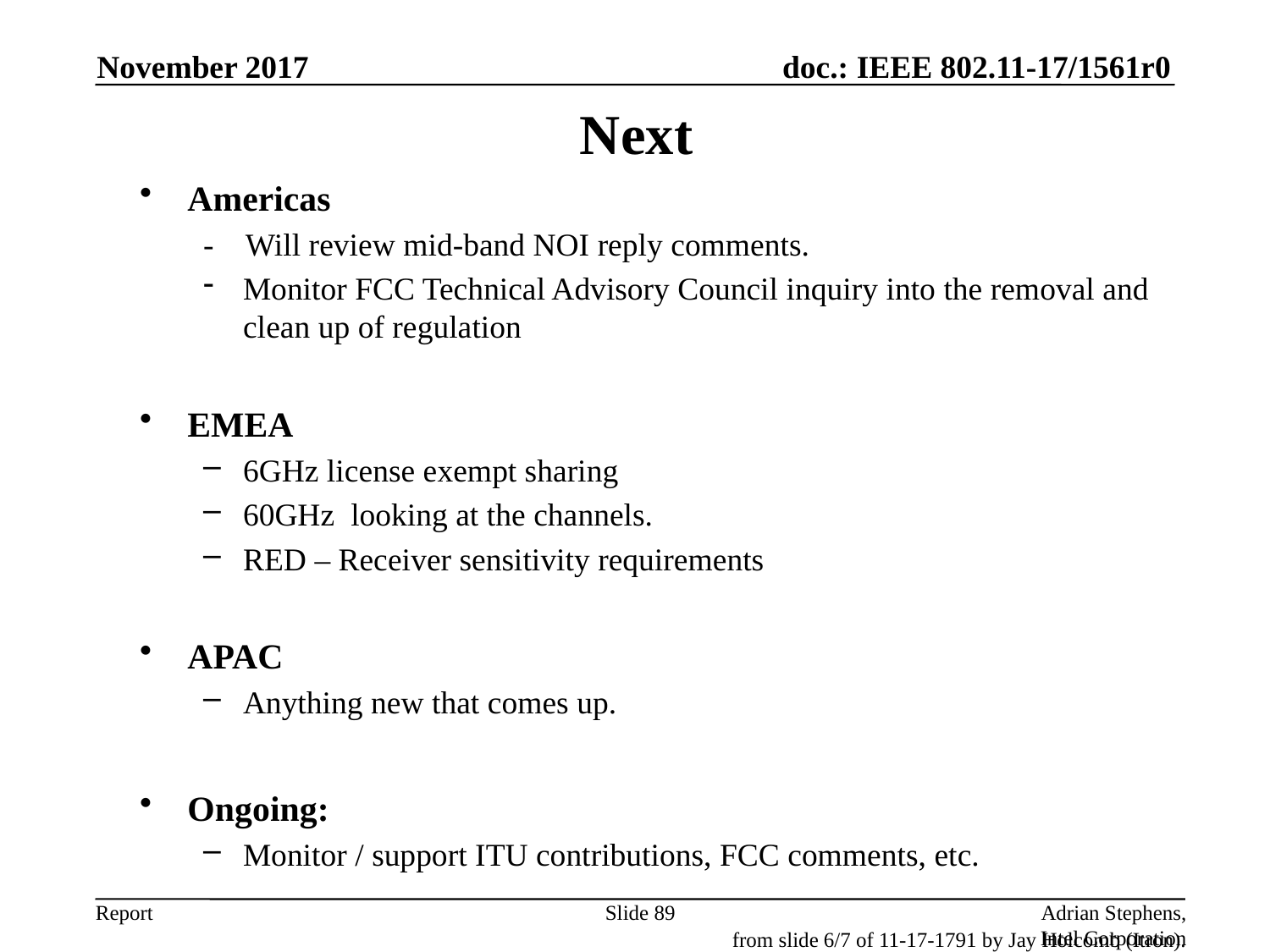

November 2017
# Next
Americas
-    Will review mid-band NOI reply comments.
Monitor FCC Technical Advisory Council inquiry into the removal and clean up of regulation

EMEA
6GHz license exempt sharing
60GHz  looking at the channels.
RED – Receiver sensitivity requirements

APAC
Anything new that comes up.

Ongoing:
Monitor / support ITU contributions, FCC comments, etc.

Slide 89
Adrian Stephens, Intel Corporation
from slide 6/7 of 11-17-1791 by Jay Holcomb (Itron).